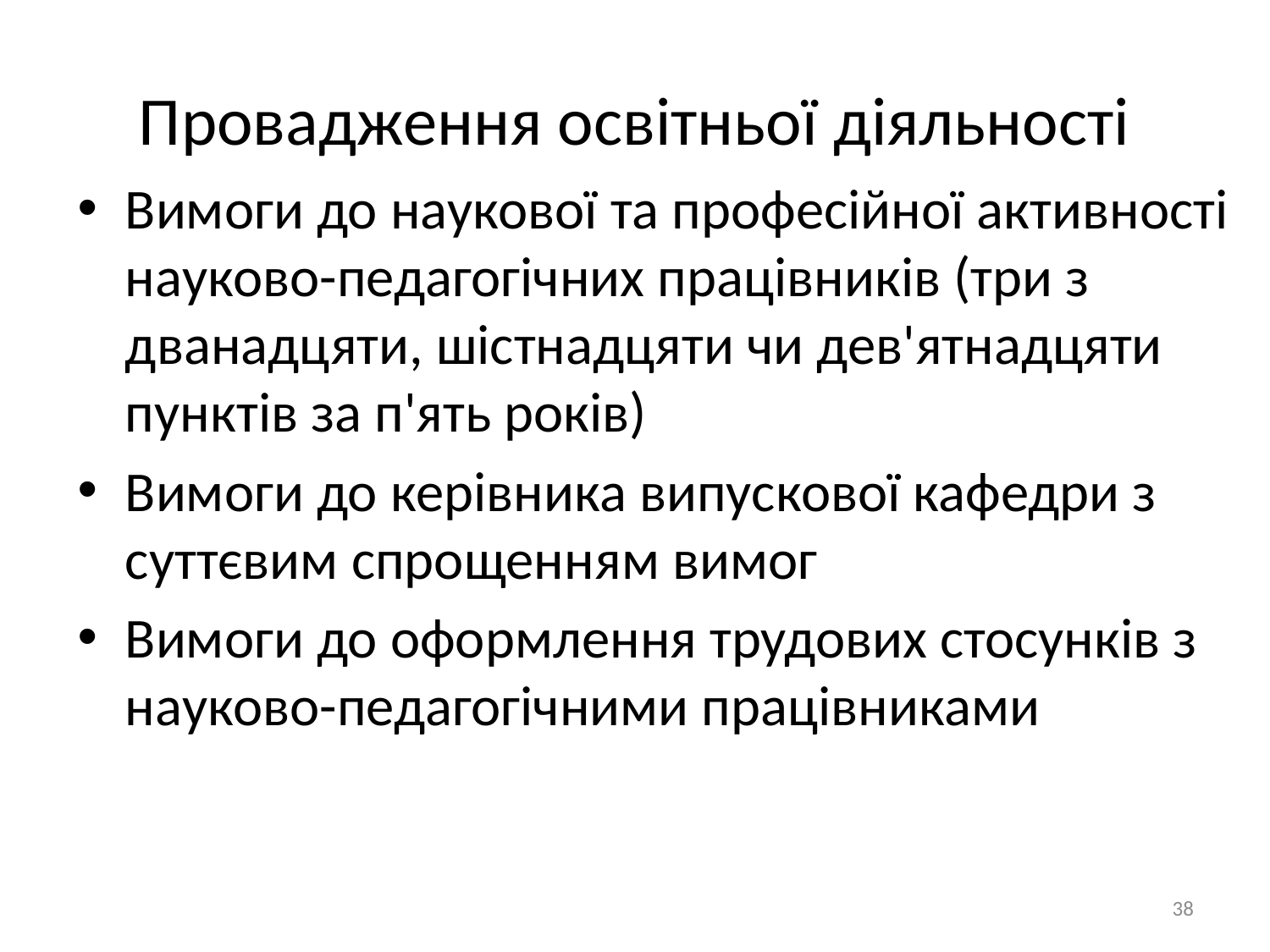

# Провадження освітньої діяльності
Вимоги до наукової та професійної активності науково-педагогічних працівників (три з дванадцяти, шістнадцяти чи дев'ятнадцяти пунктів за п'ять років)
Вимоги до керівника випускової кафедри з суттєвим спрощенням вимог
Вимоги до оформлення трудових стосунків з науково-педагогічними працівниками
38